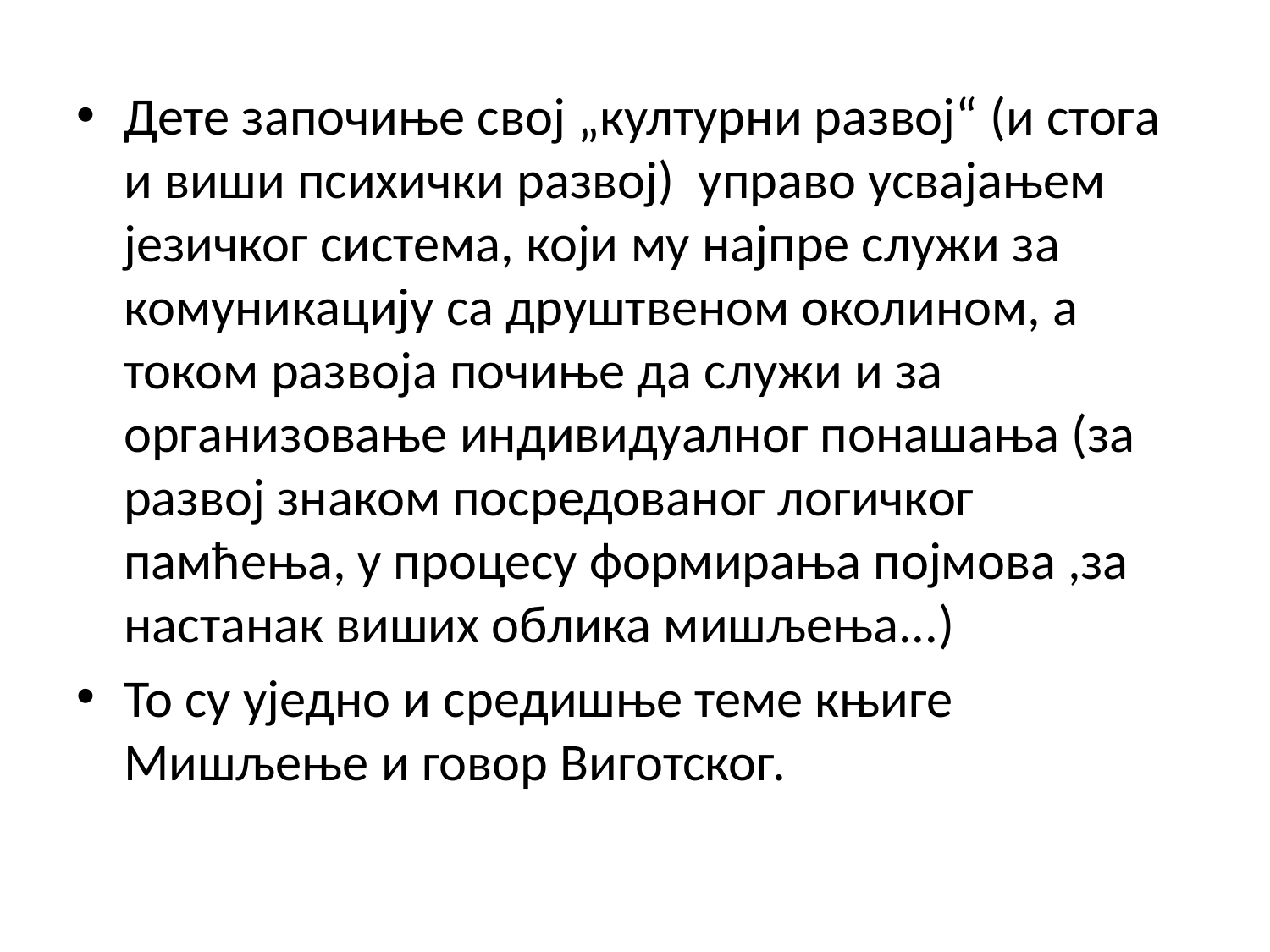

Дете започиње свој „културни развој“ (и стога и виши психички развој)  управо усвајањем језичког система, који му најпре служи за комуникацију са друштвеном околином, а током развоја почиње да служи и за организовање индивидуалног понашања (за развој знаком посредованог логичког памћења, у процесу формирања појмова ,за настанак виших облика мишљења...)
То су уједно и средишње теме књиге Мишљење и говор Виготског.